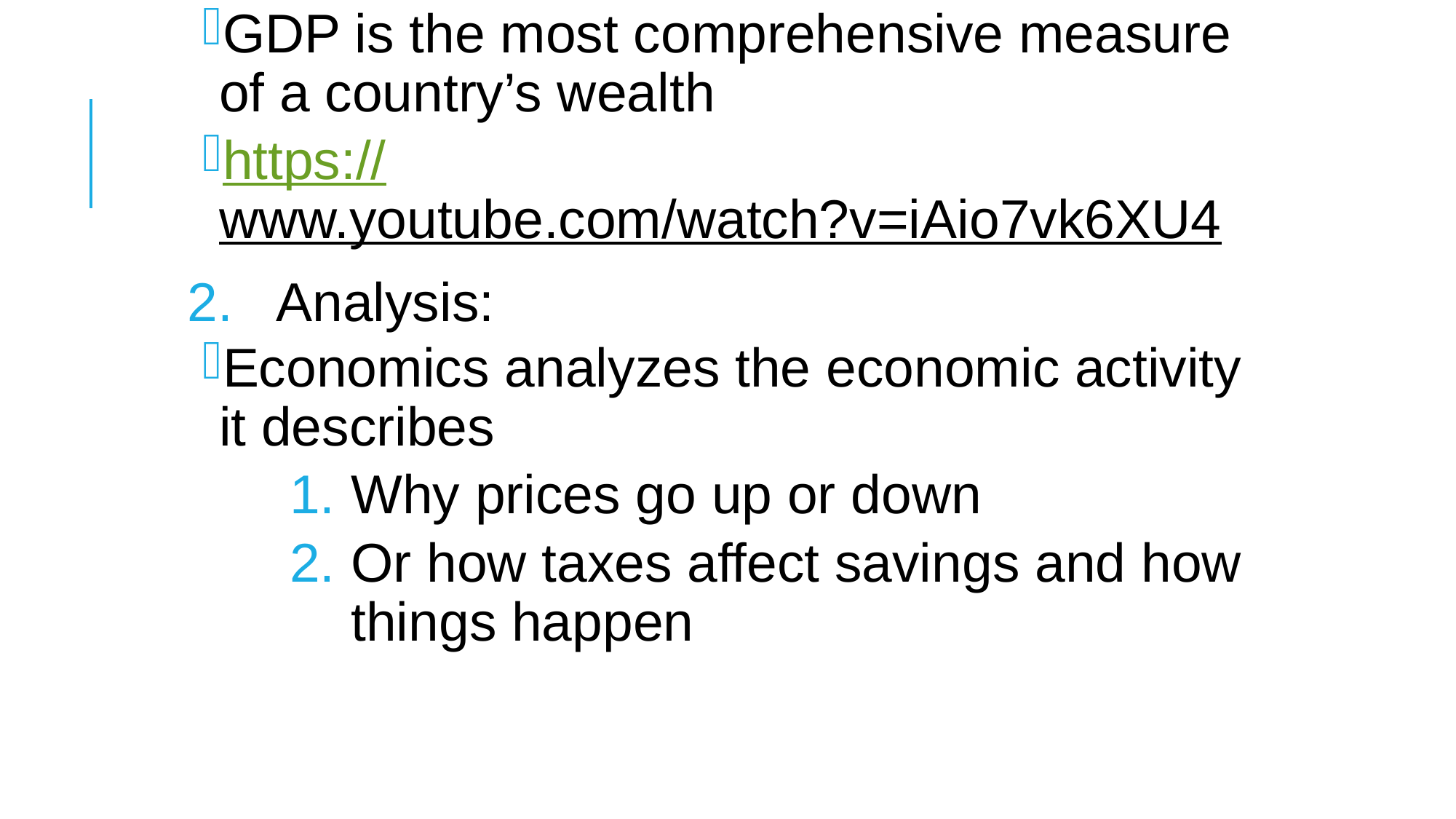

GDP is the most comprehensive measure of a country’s wealth
https://www.youtube.com/watch?v=iAio7vk6XU4
Analysis:
Economics analyzes the economic activity it describes
Why prices go up or down
Or how taxes affect savings and how things happen